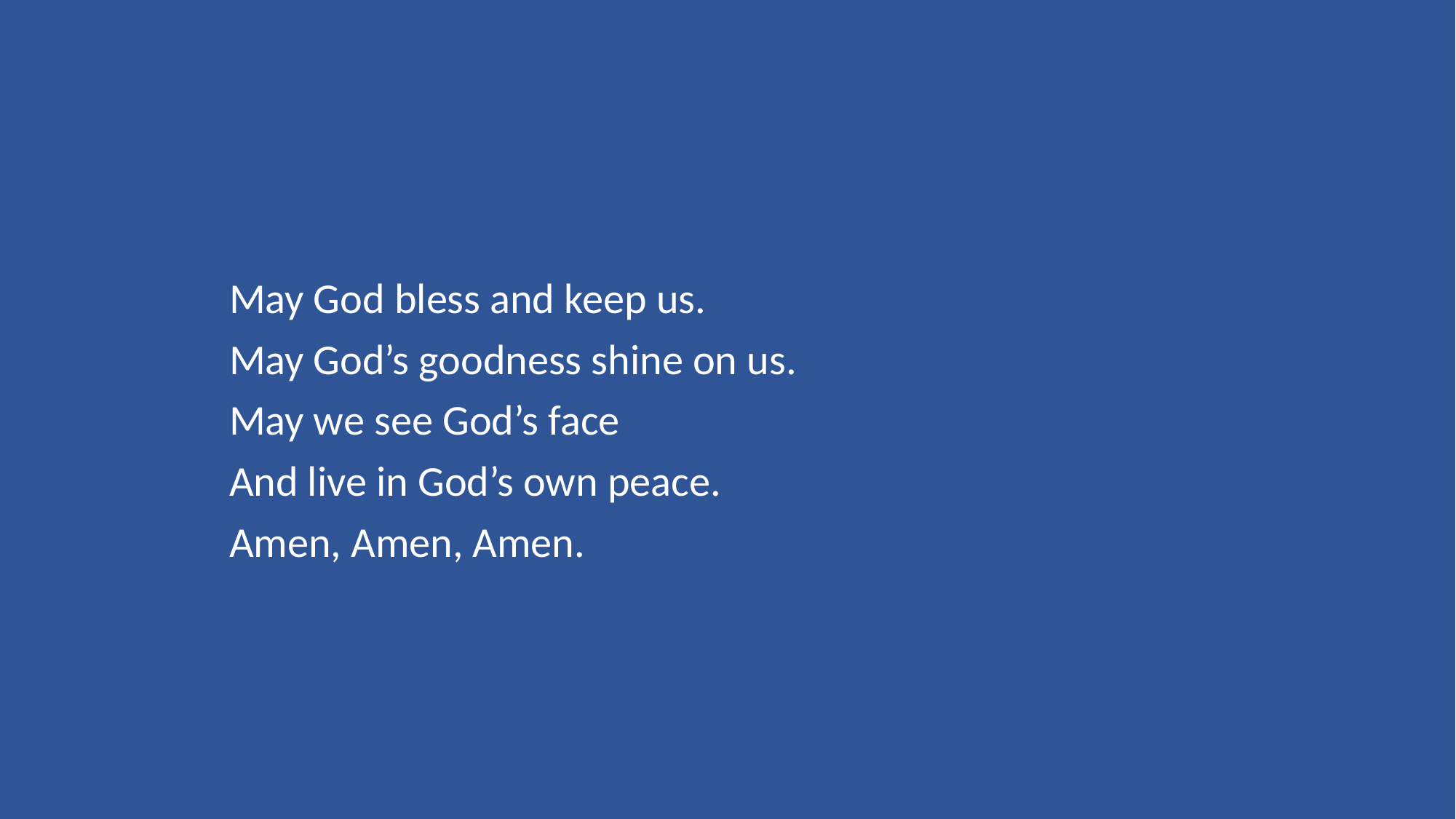

May God bless and keep us.
May God’s goodness shine on us.
May we see God’s face
And live in God’s own peace.
Amen, Amen, Amen.